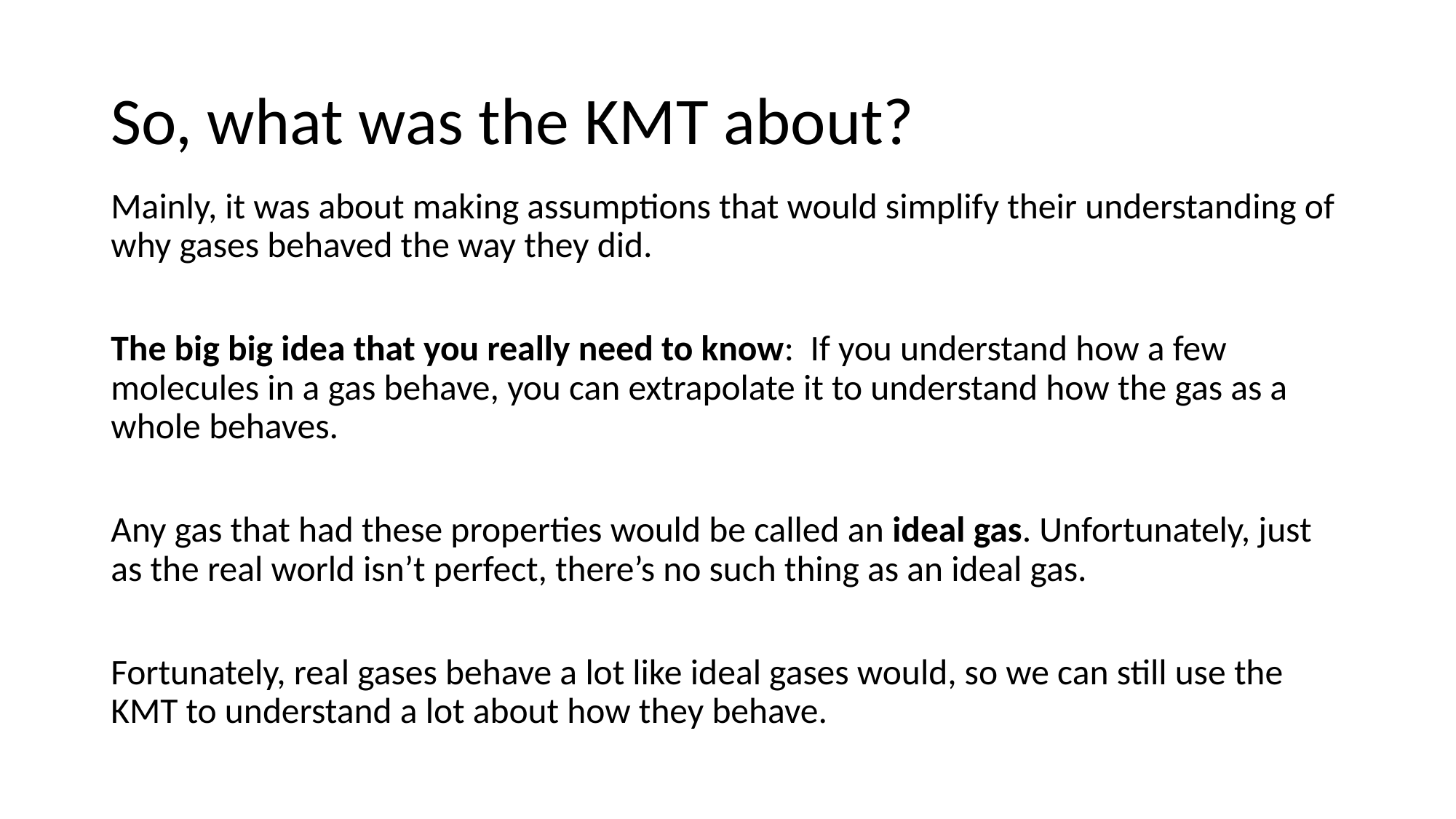

# So, what was the KMT about?
Mainly, it was about making assumptions that would simplify their understanding of why gases behaved the way they did.

The big big idea that you really need to know:  If you understand how a few molecules in a gas behave, you can extrapolate it to understand how the gas as a whole behaves.

Any gas that had these properties would be called an ideal gas. Unfortunately, just as the real world isn’t perfect, there’s no such thing as an ideal gas.

Fortunately, real gases behave a lot like ideal gases would, so we can still use the KMT to understand a lot about how they behave.